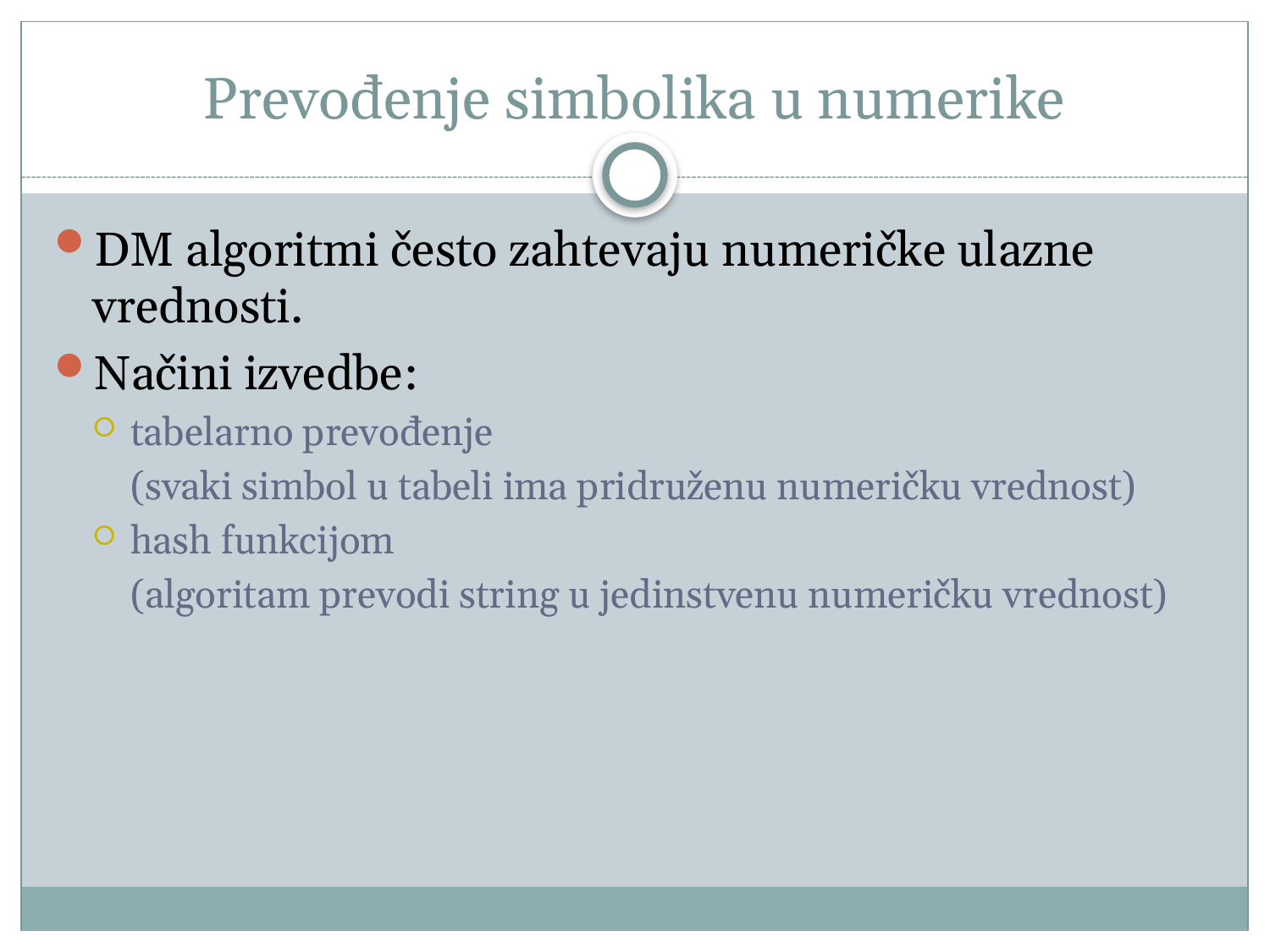

# Prevođenje simbolika u numerike
DM algoritmi često zahtevaju numeričke ulazne vrednosti.
Načini izvedbe:
tabelarno prevođenje
	(svaki simbol u tabeli ima pridruženu numeričku vrednost)
hash funkcijom
	(algoritam prevodi string u jedinstvenu numeričku vrednost)